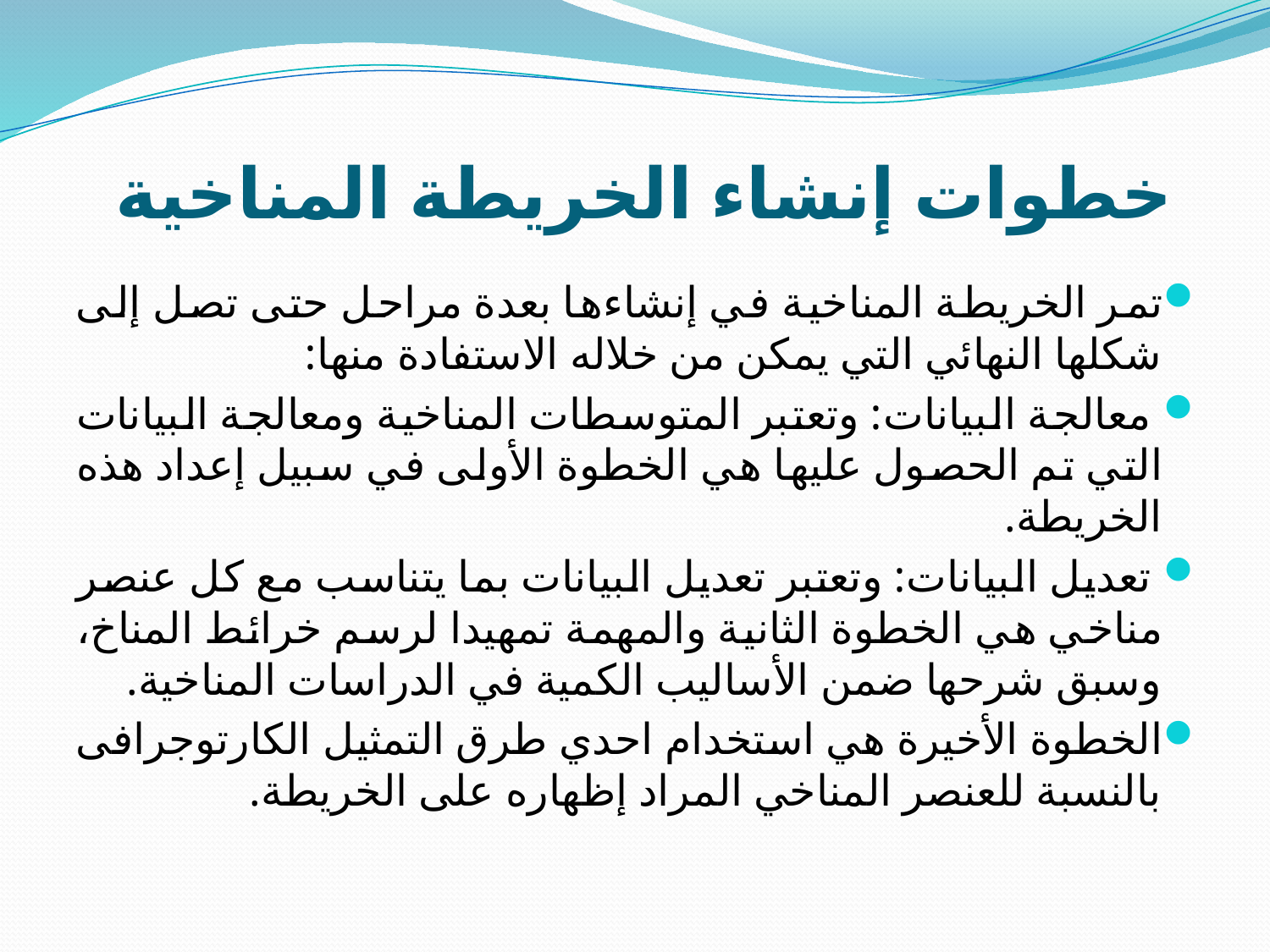

# خطوات إنشاء الخريطة المناخية
تمر الخريطة المناخية في إنشاءها بعدة مراحل حتى تصل إلى شكلها النهائي التي يمكن من خلاله الاستفادة منها:
 معالجة البيانات: وتعتبر المتوسطات المناخية ومعالجة البيانات التي تم الحصول عليها هي الخطوة الأولى في سبيل إعداد هذه الخريطة.
 تعديل البيانات: وتعتبر تعديل البيانات بما يتناسب مع كل عنصر مناخي هي الخطوة الثانية والمهمة تمهيدا لرسم خرائط المناخ، وسبق شرحها ضمن الأساليب الكمية في الدراسات المناخية.
الخطوة الأخيرة هي استخدام احدي طرق التمثيل الكارتوجرافى بالنسبة للعنصر المناخي المراد إظهاره على الخريطة.